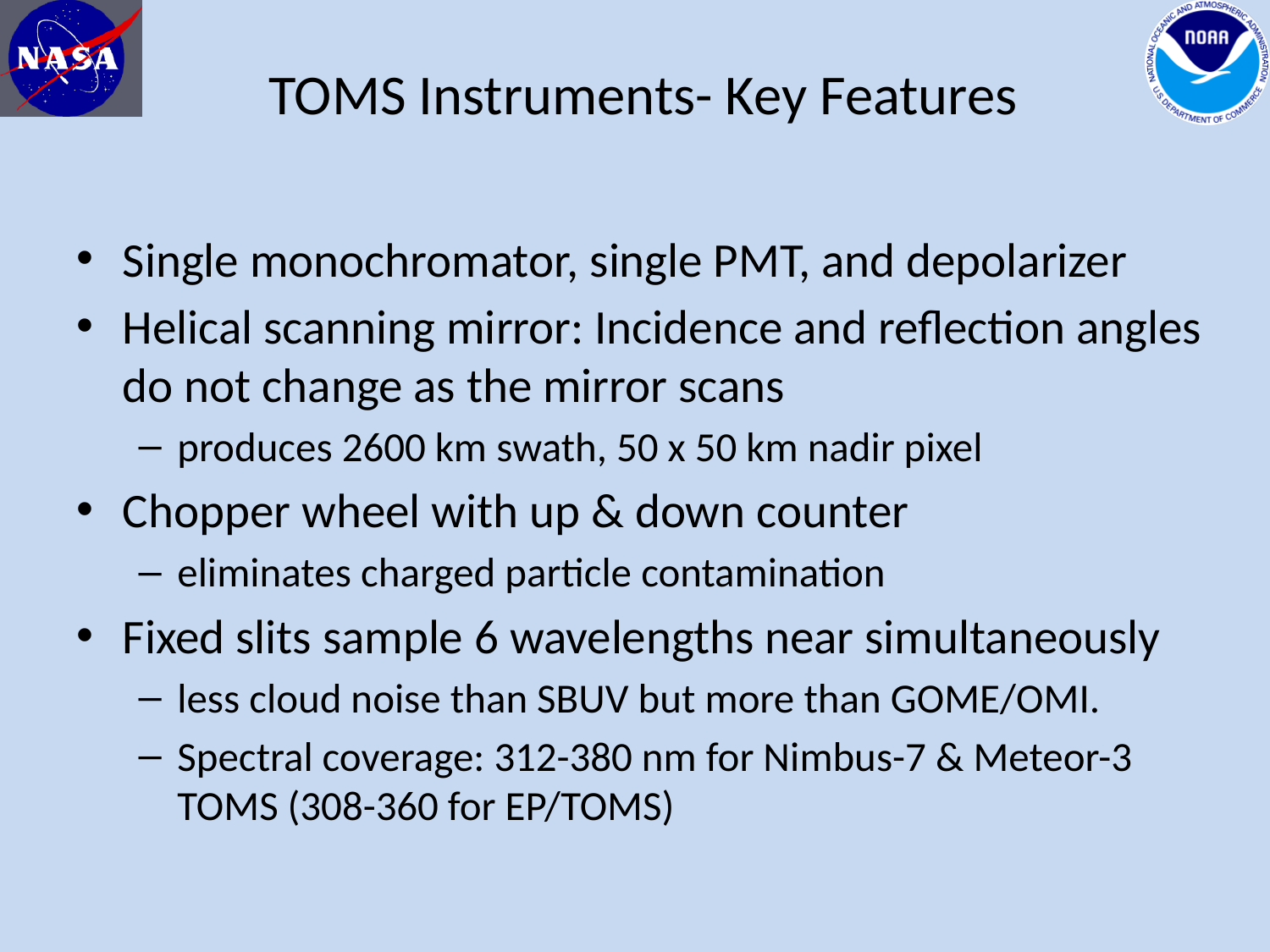

# TOMS Instruments- Key Features
Single monochromator, single PMT, and depolarizer
Helical scanning mirror: Incidence and reflection angles do not change as the mirror scans
produces 2600 km swath, 50 x 50 km nadir pixel
Chopper wheel with up & down counter
eliminates charged particle contamination
Fixed slits sample 6 wavelengths near simultaneously
less cloud noise than SBUV but more than GOME/OMI.
Spectral coverage: 312-380 nm for Nimbus-7 & Meteor-3 TOMS (308-360 for EP/TOMS)